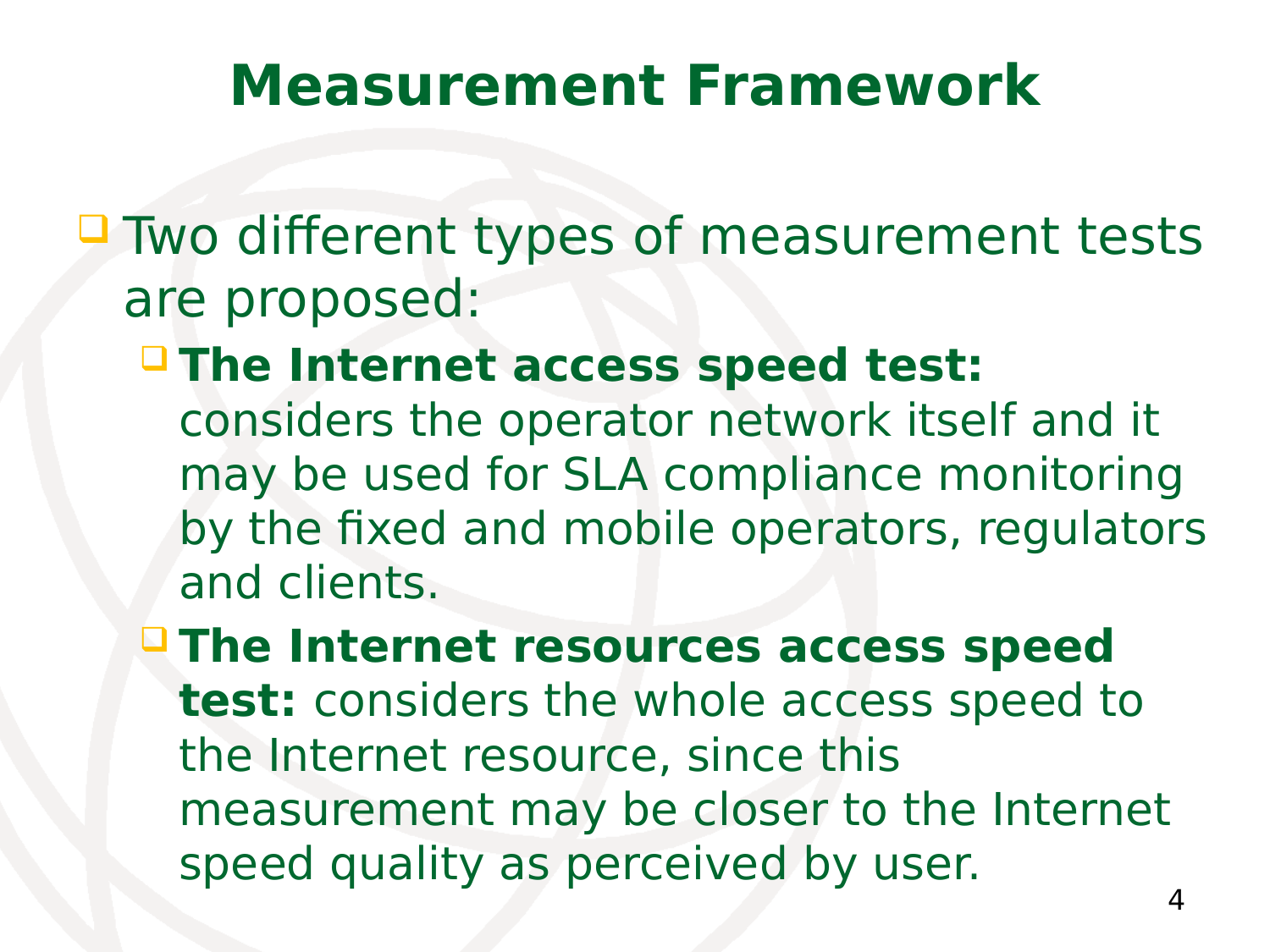

# Measurement Framework
Two different types of measurement tests are proposed:
The Internet access speed test: considers the operator network itself and it may be used for SLA compliance monitoring by the fixed and mobile operators, regulators and clients.
The Internet resources access speed test: considers the whole access speed to the Internet resource, since this measurement may be closer to the Internet speed quality as perceived by user.

4